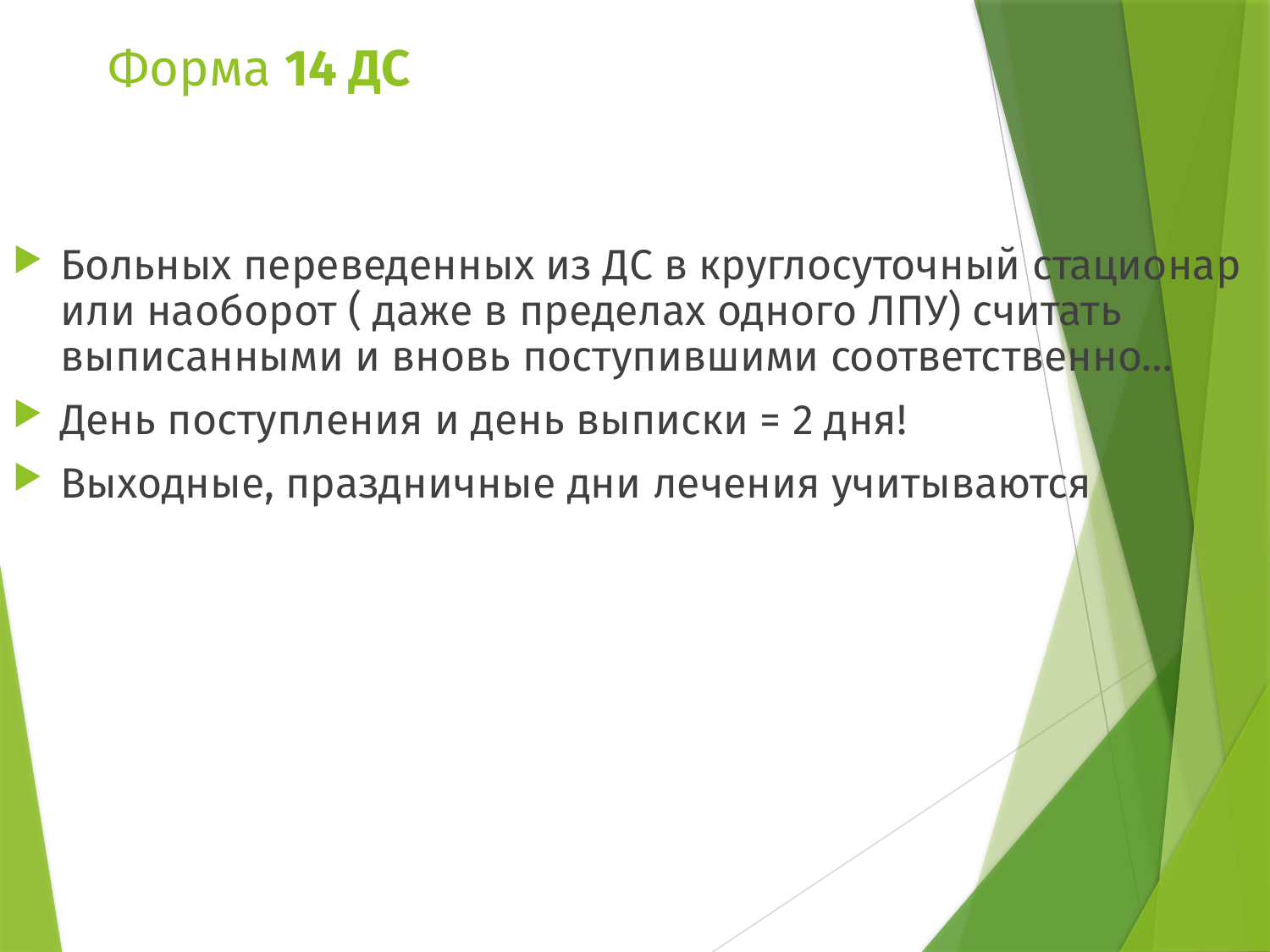

# Форма 14 ДС

Больных переведенных из ДС в круглосуточный стационар или наоборот ( даже в пределах одного ЛПУ) считать выписанными и вновь поступившими соответственно…
День поступления и день выписки = 2 дня!
Выходные, праздничные дни лечения учитываются